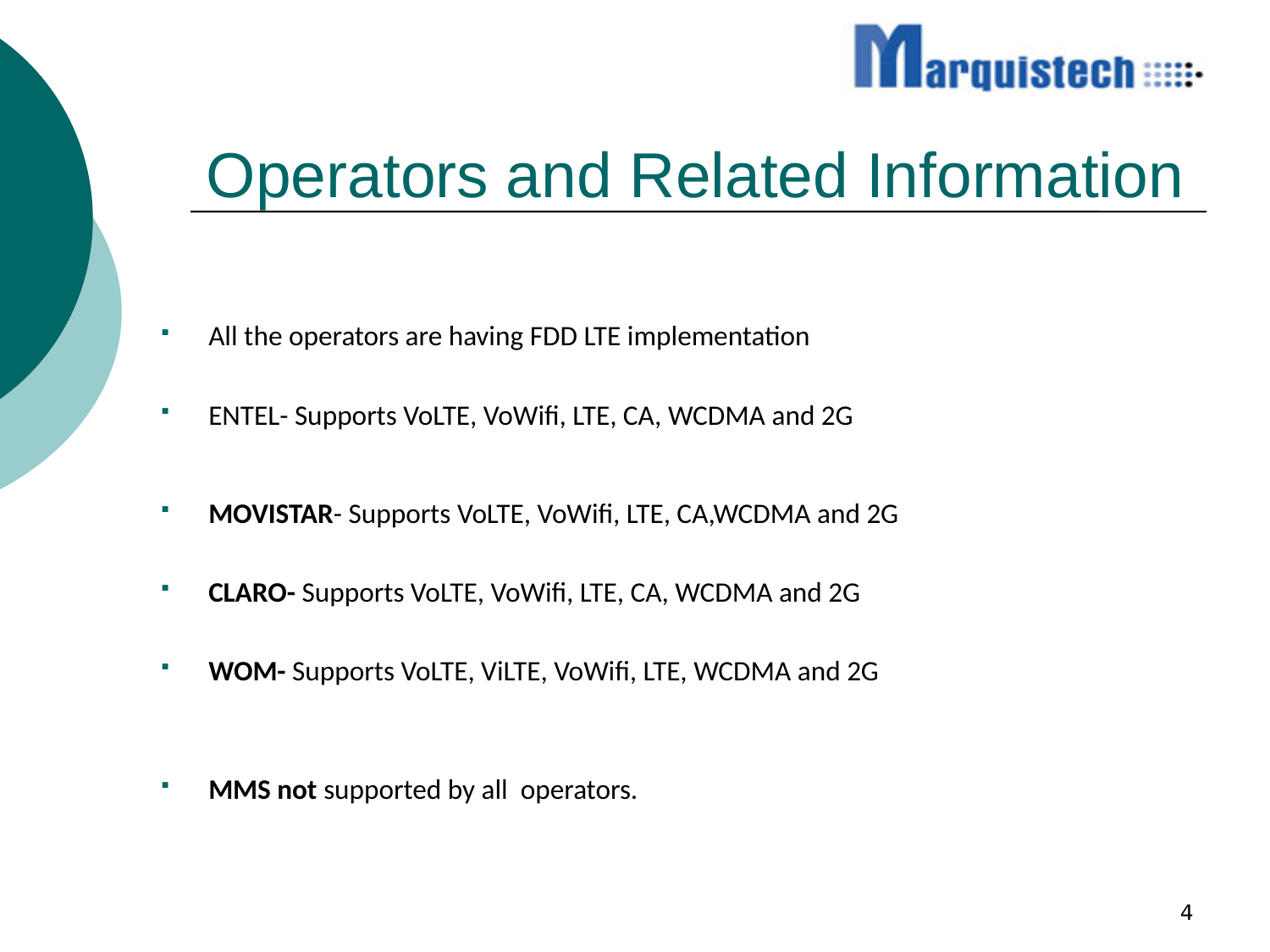

# Operators and Related Information

All the operators are having FDD LTE implementation

ENTEL- Supports VoLTE, VoWifi, LTE, CA, WCDMA and 2G

MOVISTAR- Supports VoLTE, VoWifi, LTE, CA,WCDMA and 2G

CLARO- Supports VoLTE, VoWifi, LTE, CA, WCDMA and 2G

WOM- Supports VoLTE, ViLTE, VoWifi, LTE, WCDMA and 2G

MMS not supported by all  operators.

4